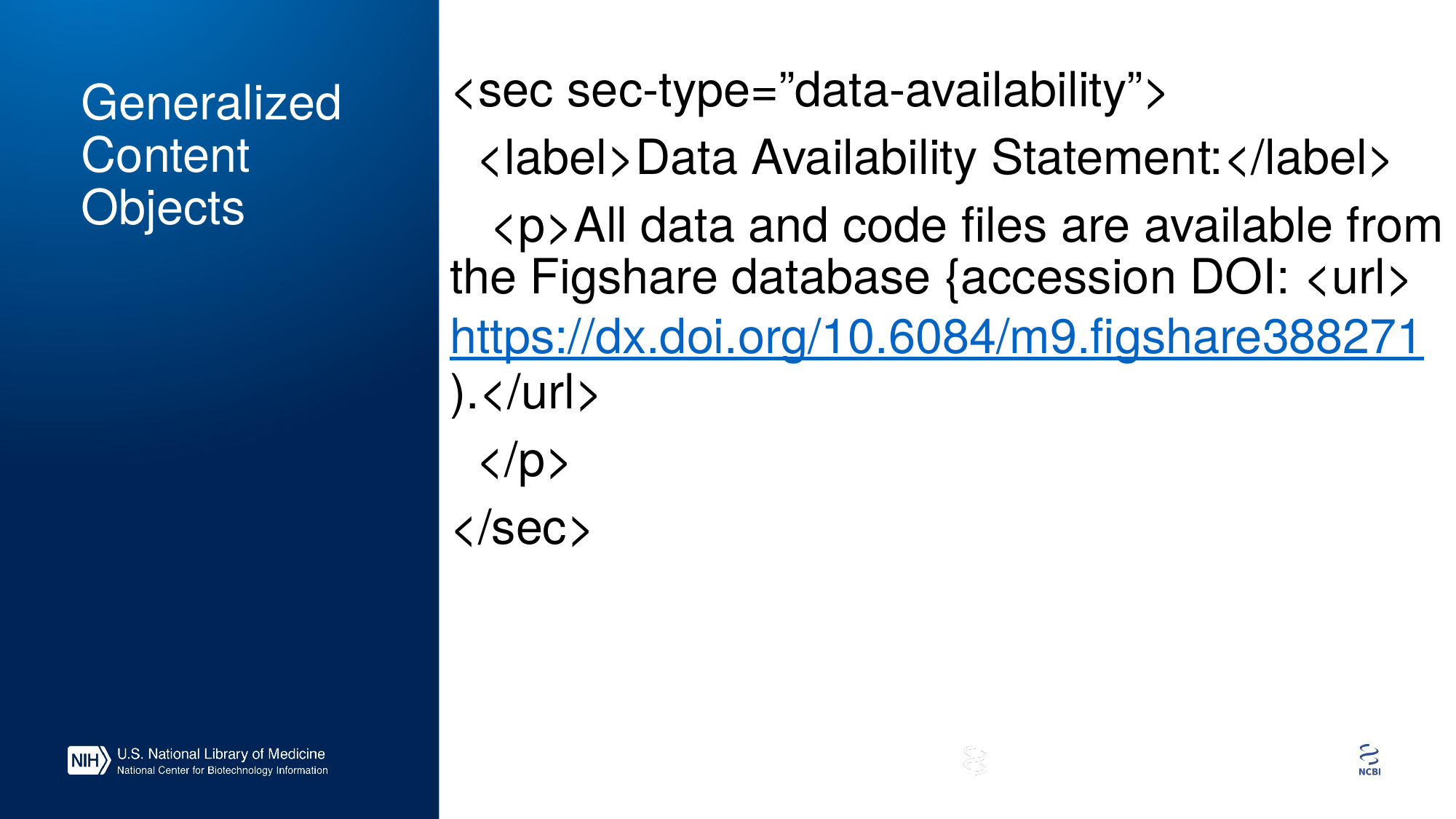

<sec sec-type=”data-availability”>
  <label>Data Availability Statement:</label>
   <p>All data and code files are available from the Figshare database {accession DOI: <url>https://dx.doi.org/10.6084/m9.figshare388271).</url>
  </p>
</sec>
# Generalized Content Objects